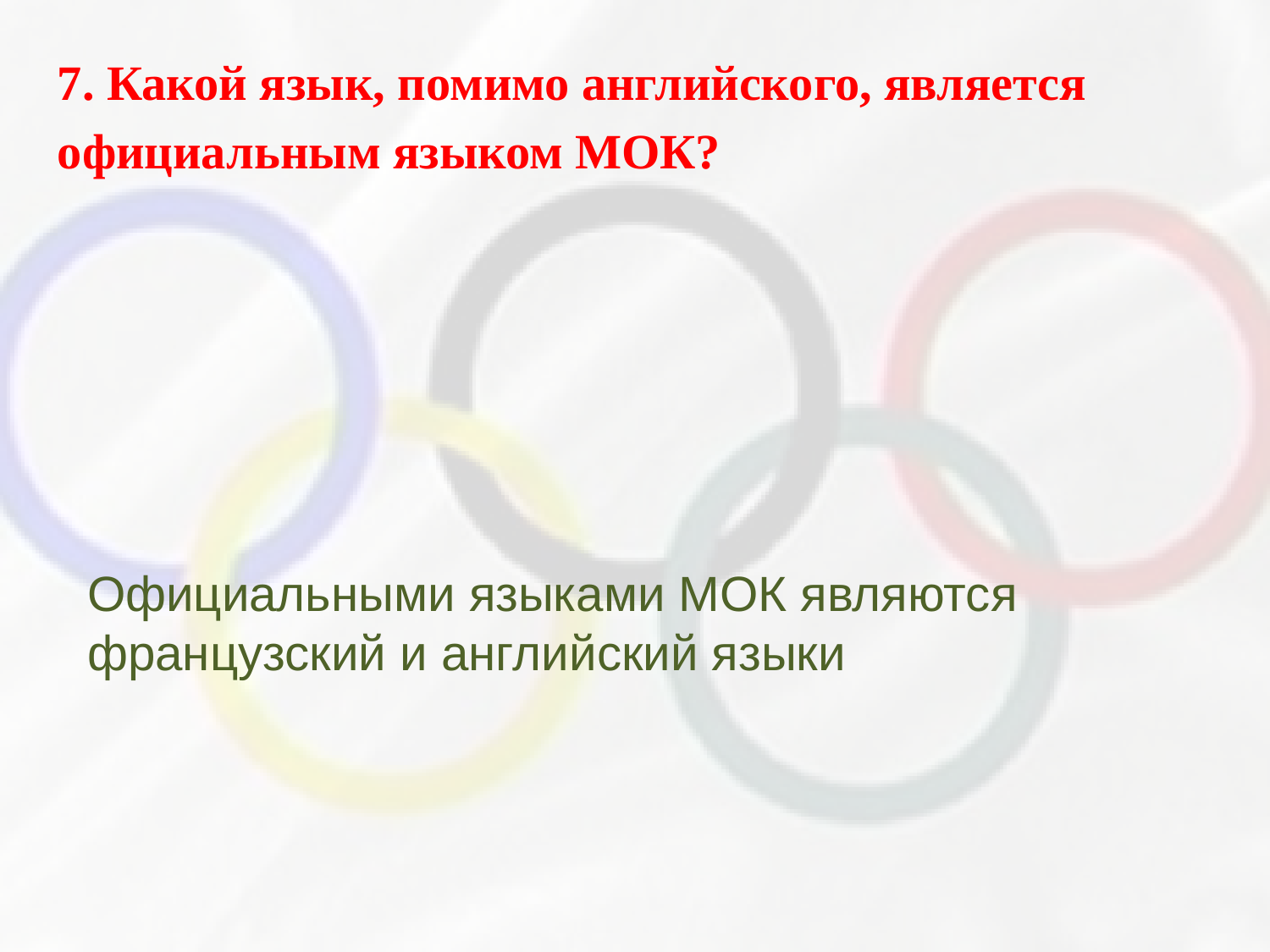

7. Какой язык, помимо английского, является официальным языком МОК?
Официальными языками МОК являются французский и английский языки